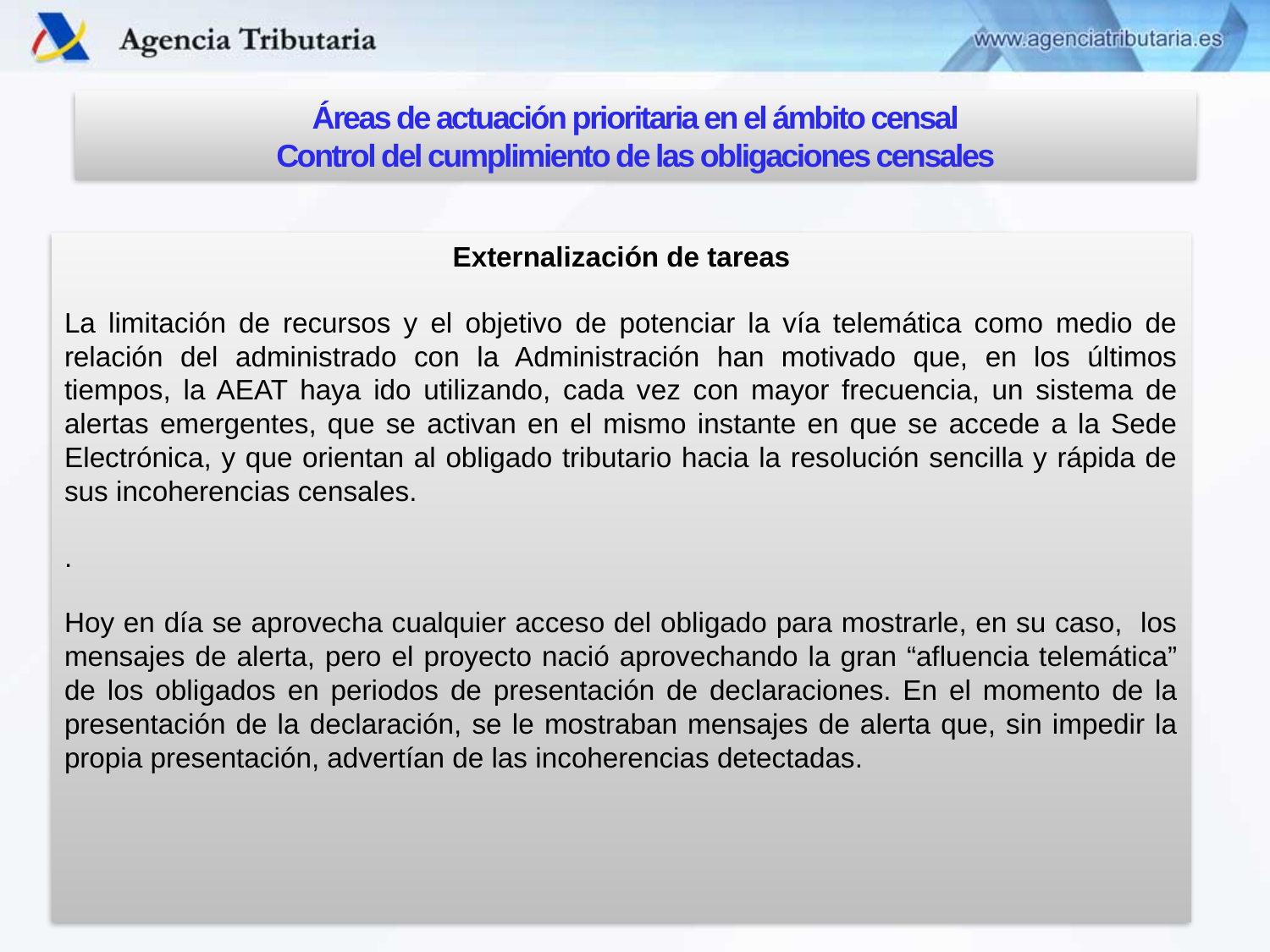

Áreas de actuación prioritaria en el ámbito censal
Control del cumplimiento de las obligaciones censales

Externalización de tareas
La limitación de recursos y el objetivo de potenciar la vía telemática como medio de relación del administrado con la Administración han motivado que, en los últimos tiempos, la AEAT haya ido utilizando, cada vez con mayor frecuencia, un sistema de alertas emergentes, que se activan en el mismo instante en que se accede a la Sede Electrónica, y que orientan al obligado tributario hacia la resolución sencilla y rápida de sus incoherencias censales.
.
Hoy en día se aprovecha cualquier acceso del obligado para mostrarle, en su caso,  los mensajes de alerta, pero el proyecto nació aprovechando la gran “afluencia telemática” de los obligados en periodos de presentación de declaraciones. En el momento de la presentación de la declaración, se le mostraban mensajes de alerta que, sin impedir la propia presentación, advertían de las incoherencias detectadas.